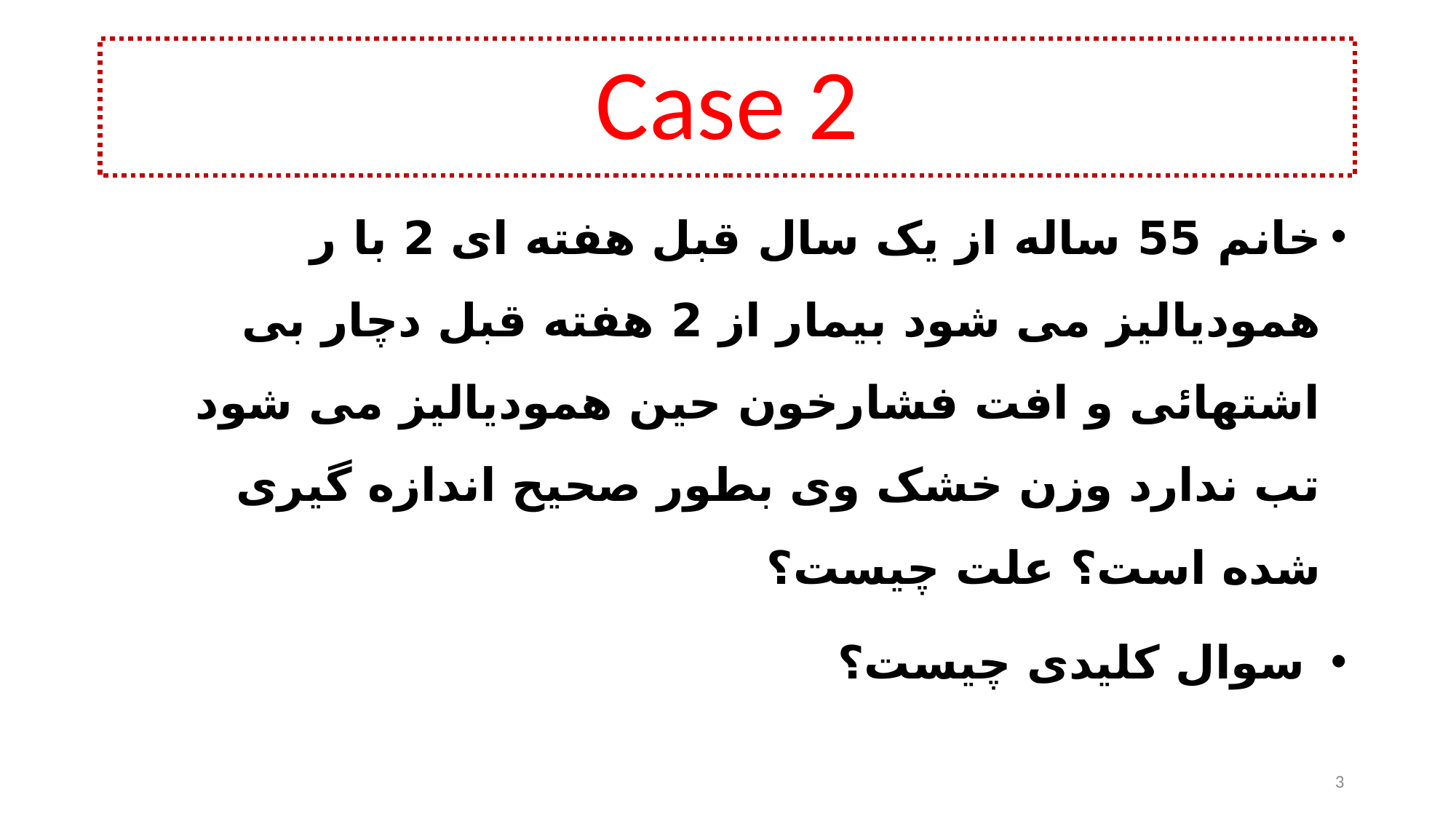

Case 2
خانم 55 ساله از یک سال قبل هفته ای 2 با ر همودیالیز می شود بیمار از 2 هفته قبل دچار بی اشتهائی و افت فشارخون حین همودیالیز می شود تب ندارد وزن خشک وی بطور صحیح اندازه گیری شده است؟ علت چیست؟
 سوال کلیدی چیست؟
3